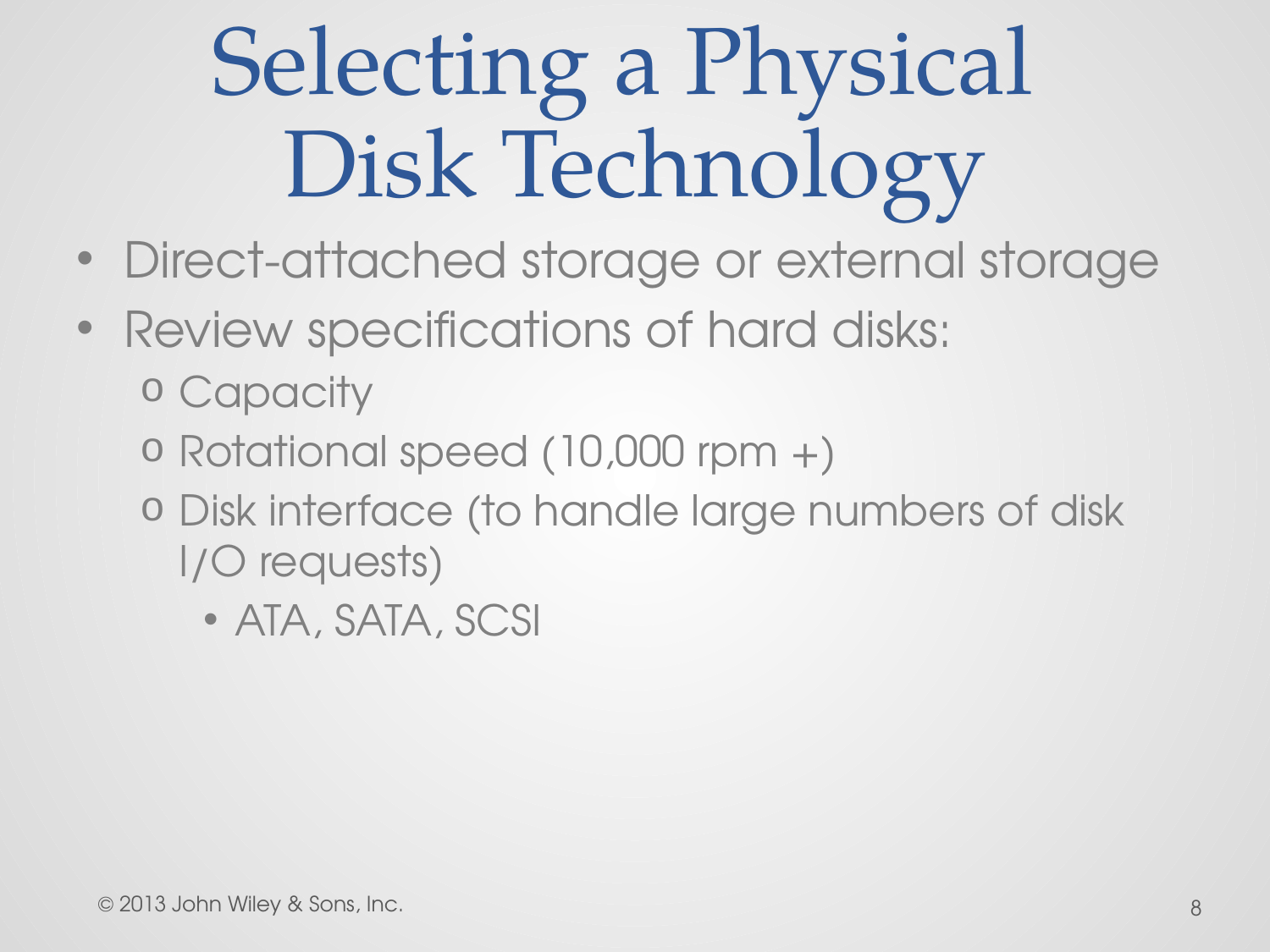

# Selecting a Physical Disk Technology
Direct-attached storage or external storage
Review specifications of hard disks:
Capacity
Rotational speed (10,000 rpm +)
Disk interface (to handle large numbers of disk    I/O requests)
ATA, SATA, SCSI
© 2013 John Wiley & Sons, Inc.
8